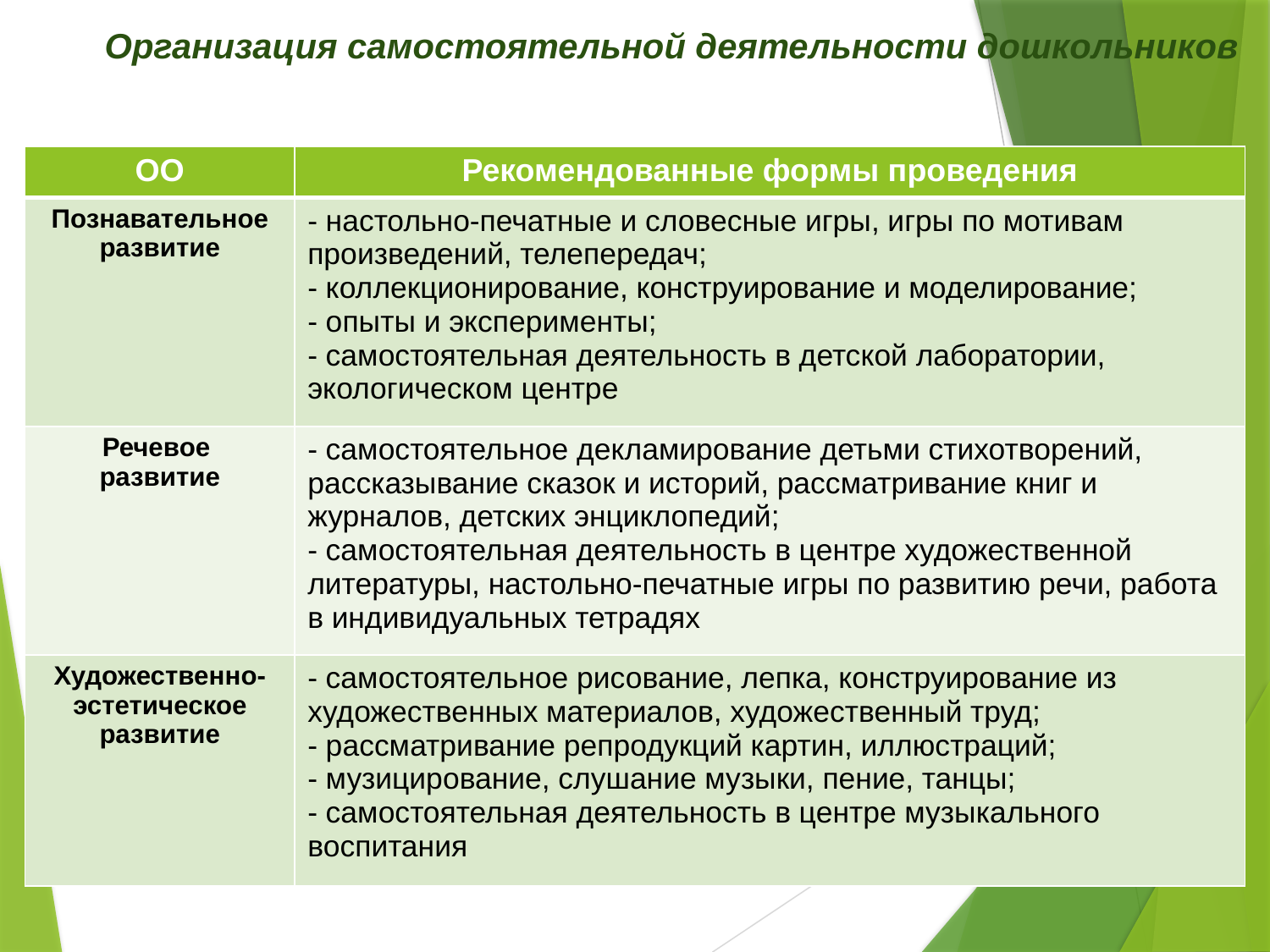

Организация самостоятельной деятельности дошкольников
#
| ОО | Рекомендованные формы проведения |
| --- | --- |
| Познавательное развитие | - настольно-печатные и словесные игры, игры по мотивам произведений, телепередач; - коллекционирование, конструирование и моделирование; - опыты и эксперименты; - самостоятельная деятельность в детской лаборатории, экологическом центре |
| Речевое развитие | - самостоятельное декламирование детьми стихотворений, рассказывание сказок и историй, рассматривание книг и журналов, детских энциклопедий; - самостоятельная деятельность в центре художественной литературы, настольно-печатные игры по развитию речи, работа в индивидуальных тетрадях |
| Художественно-эстетическое развитие | - самостоятельное рисование, лепка, конструирование из художественных материалов, художественный труд; - рассматривание репродукций картин, иллюстраций; - музицирование, слушание музыки, пение, танцы; - самостоятельная деятельность в центре музыкального воспитания |